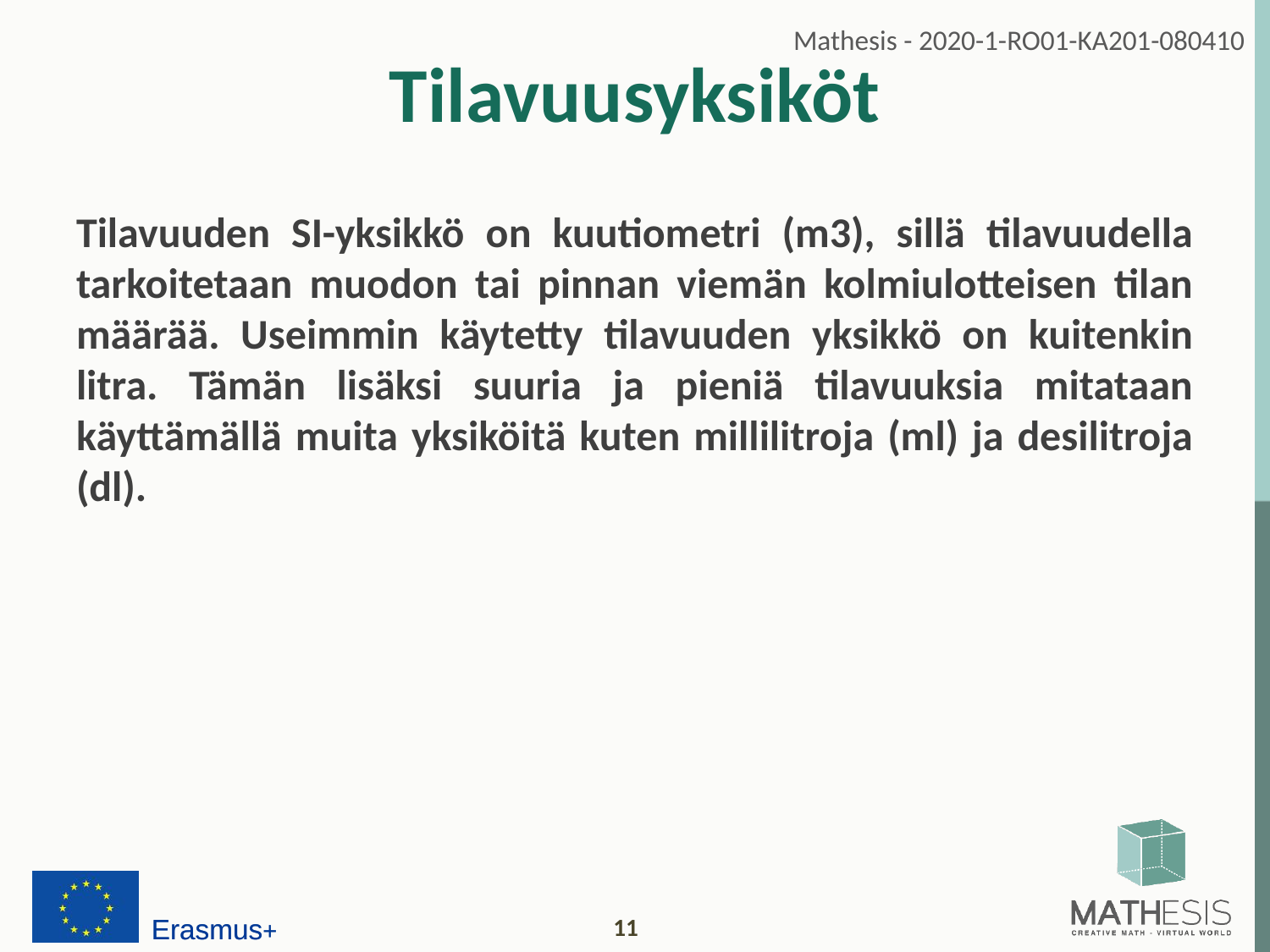

# Tilavuusyksiköt
Tilavuuden SI-yksikkö on kuutiometri (m3), sillä tilavuudella tarkoitetaan muodon tai pinnan viemän kolmiulotteisen tilan määrää. Useimmin käytetty tilavuuden yksikkö on kuitenkin litra. Tämän lisäksi suuria ja pieniä tilavuuksia mitataan käyttämällä muita yksiköitä kuten millilitroja (ml) ja desilitroja (dl).